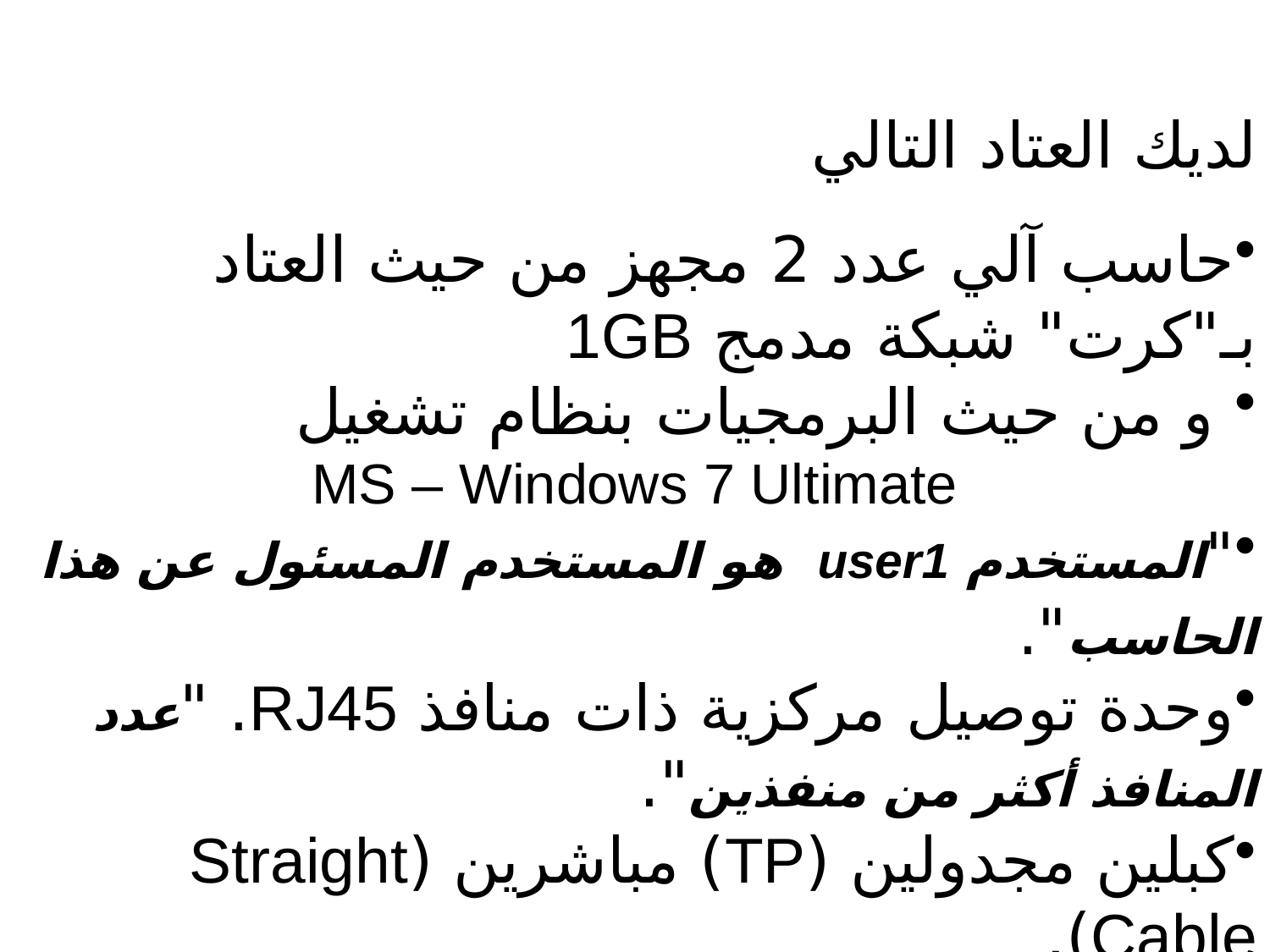

لديك العتاد التالي

حاسب آلي عدد 2 مجهز من حيث العتاد بـ"كرت" شبكة مدمج 1GB
 و من حيث البرمجيات بنظام تشغيل
MS – Windows 7 Ultimate
"المستخدم user1  هو المستخدم المسئول عن هذا الحاسب".
وحدة توصيل مركزية ذات منافذ RJ45. "عدد المنافذ أكثر من منفذين".
كبلين مجدولين (TP) مباشرين (Straight Cable).